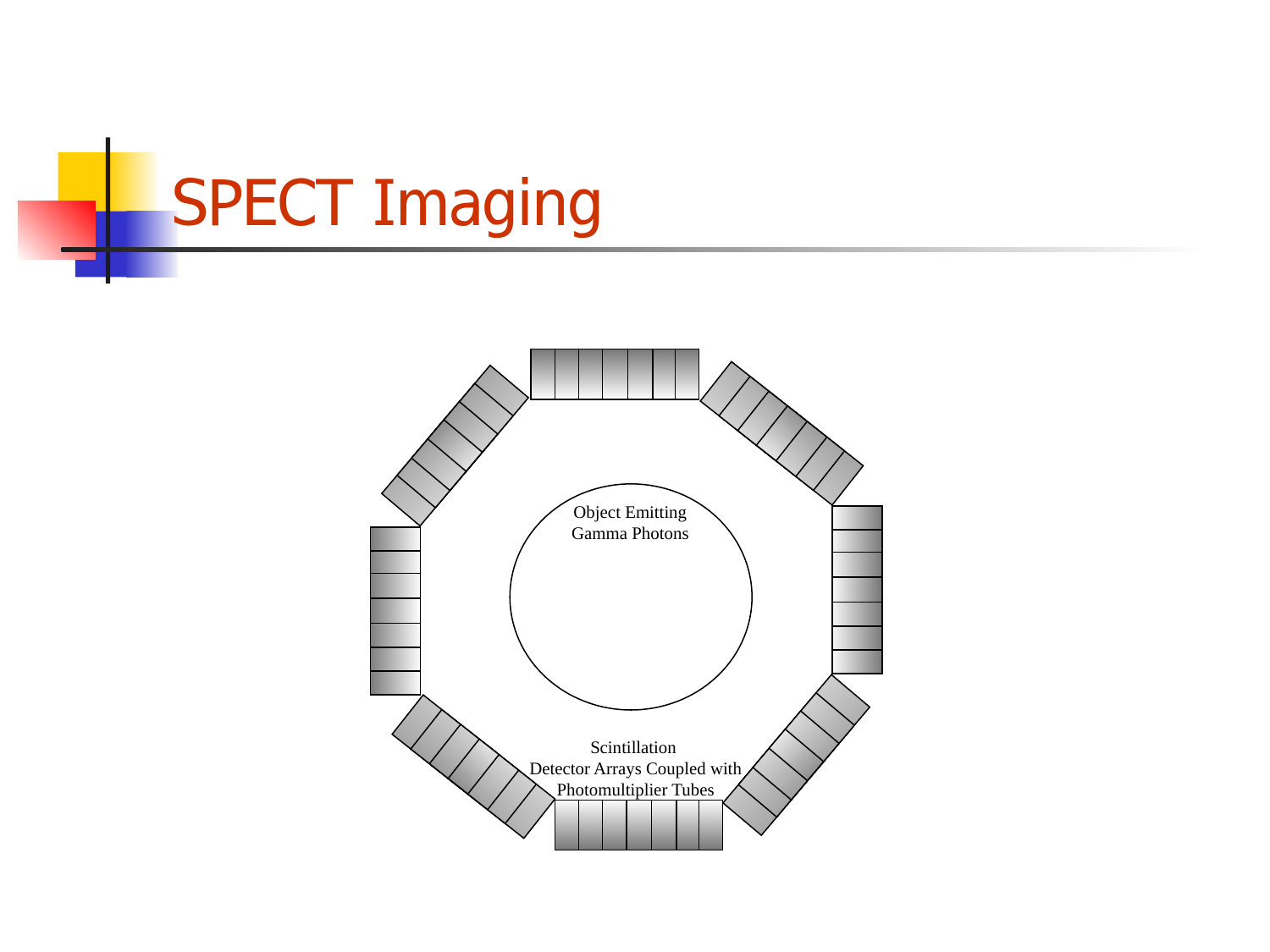

# SPECT Imaging

Object Emitting
Gamma Photons

Scintillation
Detector Arrays Coupled with
Photomultiplier Tubes